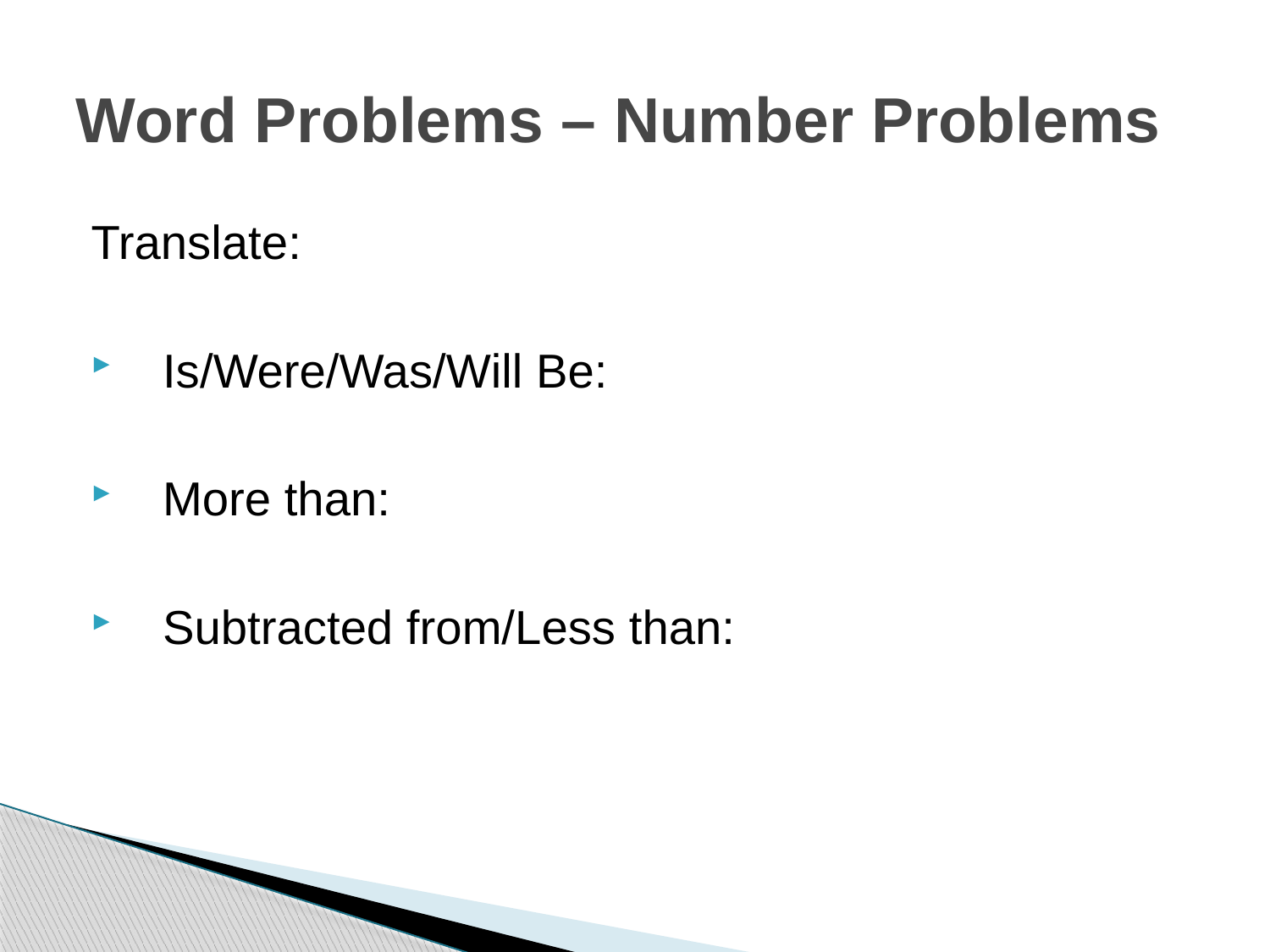

# Word Problems – Number Problems
Translate:

Is/Were/Was/Will Be:

More than:

Subtracted from/Less than: